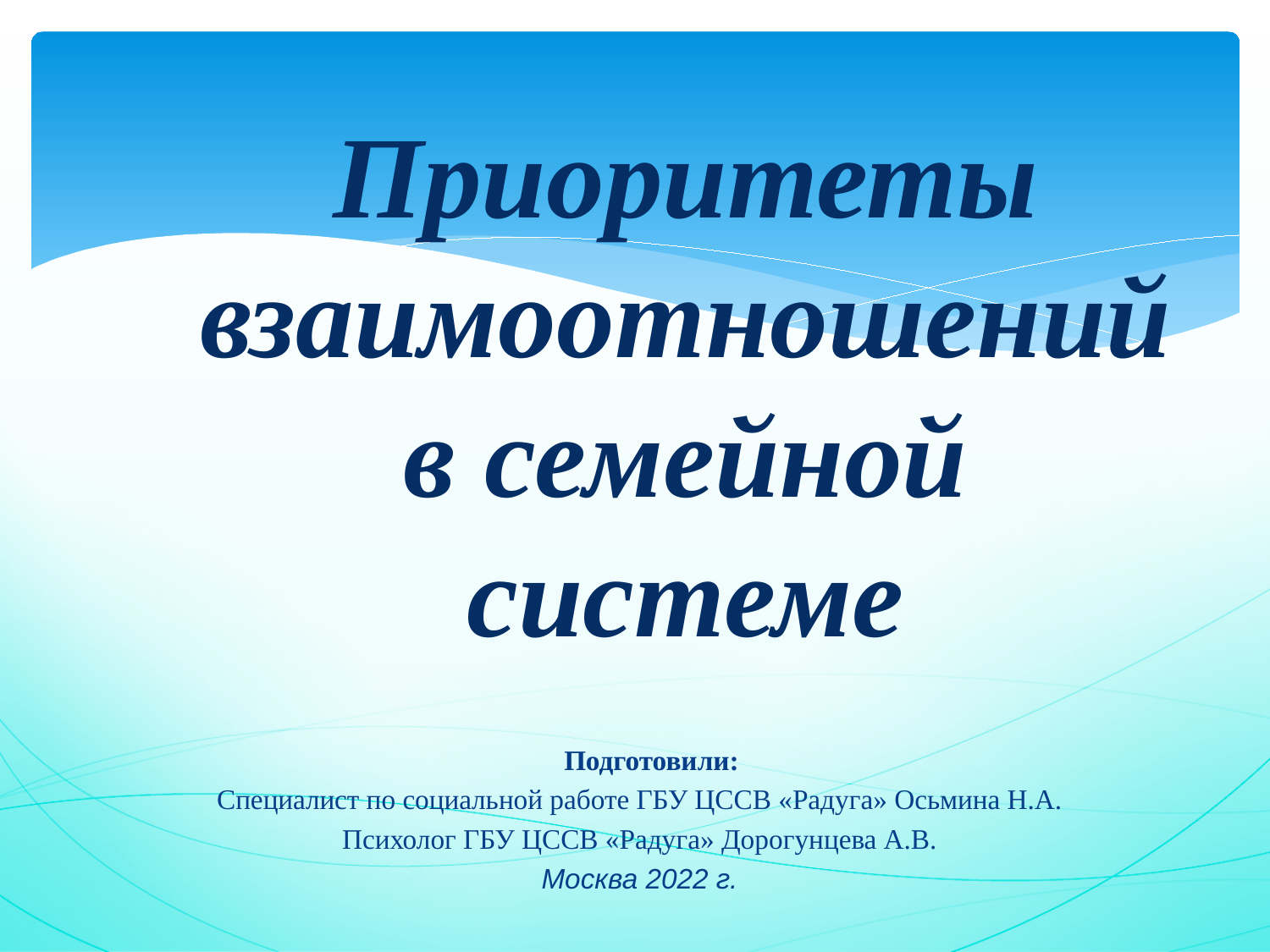

# Приоритеты взаимоотношений в семейной системе
   Подготовили:
Специалист по социальной работе ГБУ ЦССВ «Радуга» Осьмина Н.А.
Психолог ГБУ ЦССВ «Радуга» Дорогунцева А.В.
Москва 2022 г.